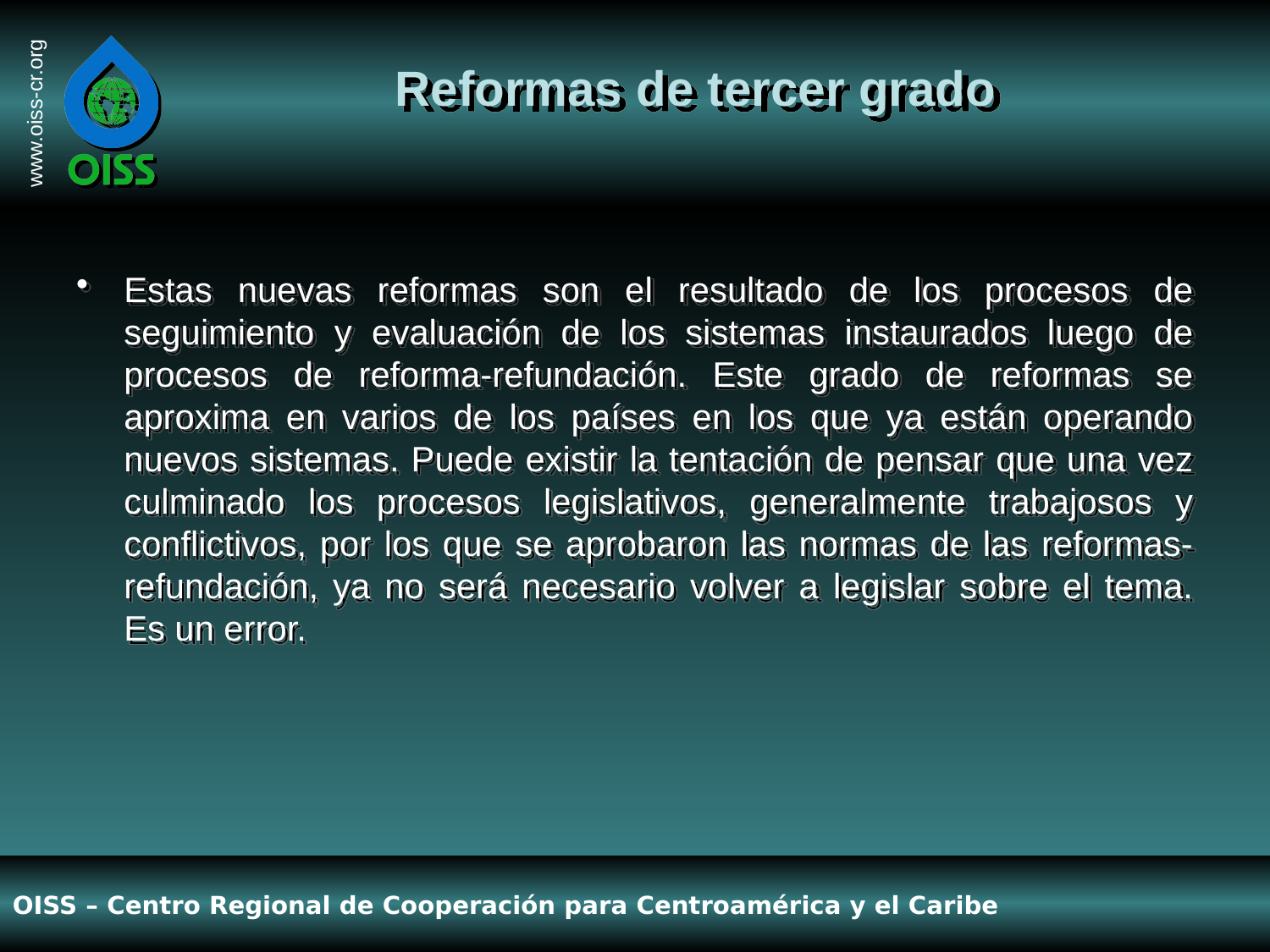

# Reformas de tercer grado
Estas nuevas reformas son el resultado de los procesos de seguimiento y evaluación de los sistemas instaurados luego de procesos de reforma-refundación. Este grado de reformas se aproxima en varios de los países en los que ya están operando nuevos sistemas. Puede existir la tentación de pensar que una vez culminado los procesos legislativos, generalmente trabajosos y conflictivos, por los que se aprobaron las normas de las reformas-refundación, ya no será necesario volver a legislar sobre el tema. Es un error.